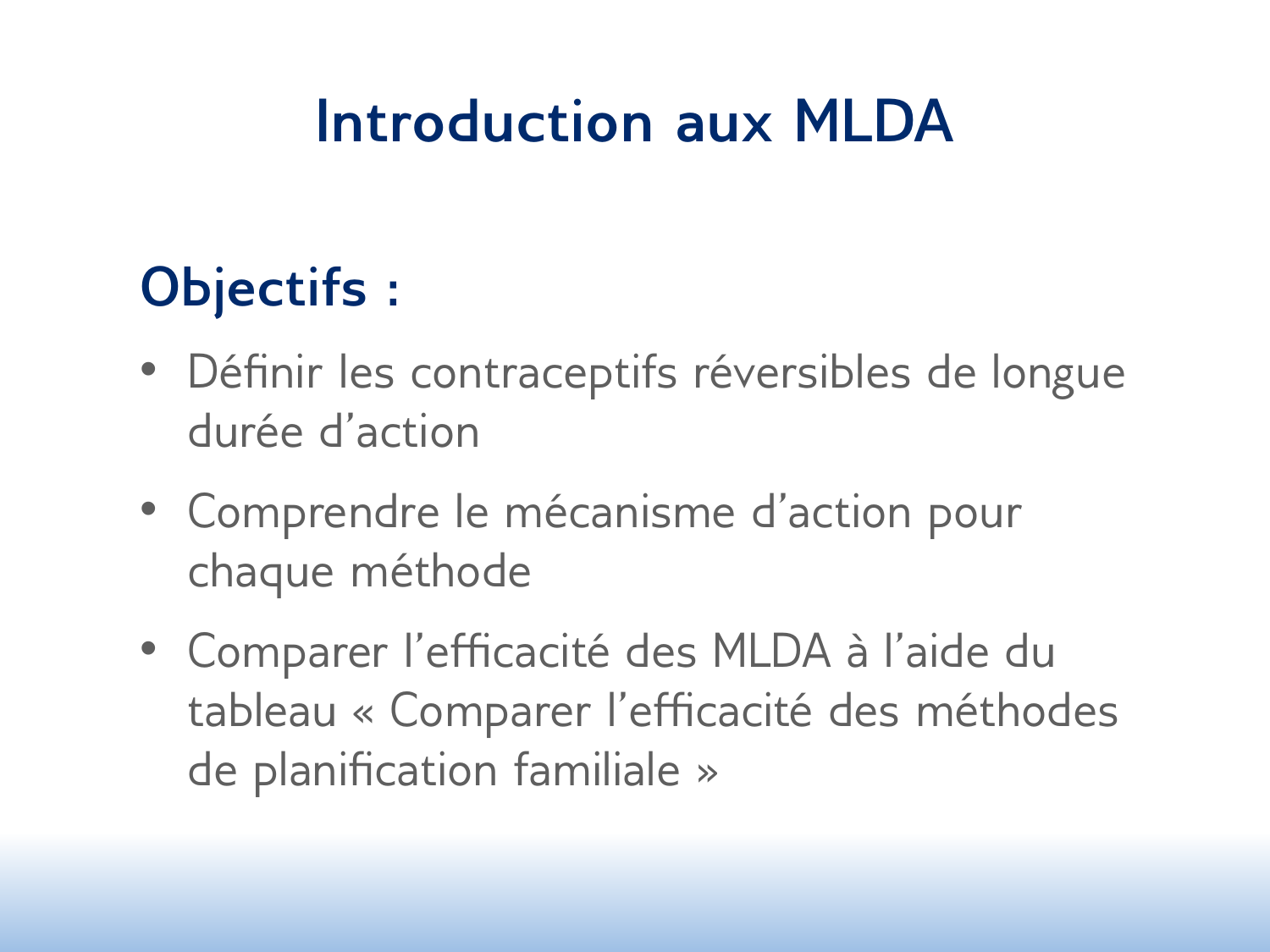

# Introduction aux MLDA
Objectifs :
Définir les contraceptifs réversibles de longue durée d’action
Comprendre le mécanisme d’action pour chaque méthode
Comparer l’efficacité des MLDA à l’aide du tableau « Comparer l’efficacité des méthodes de planification familiale »